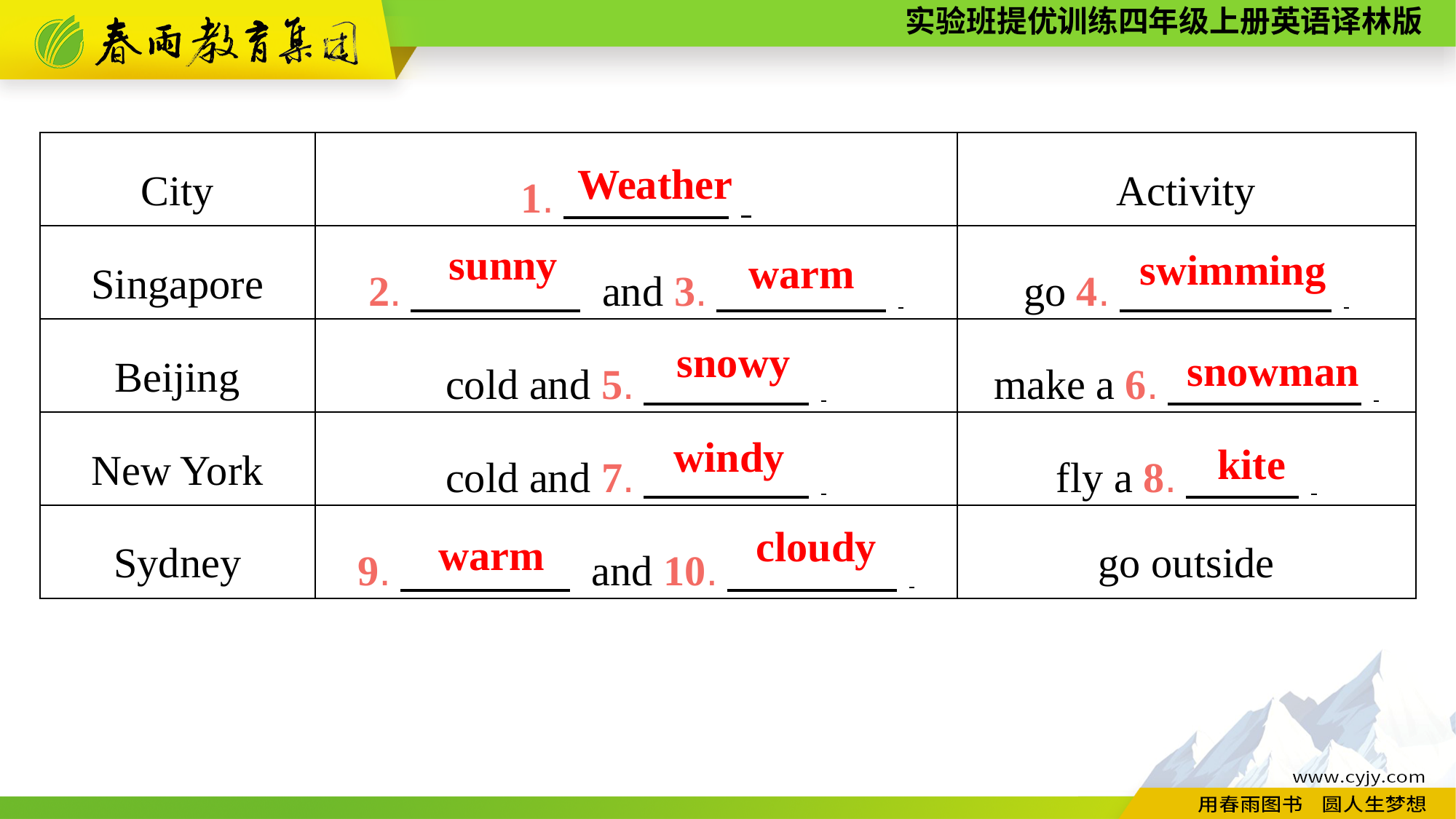

| City | 1.　 　　. | Activity |
| --- | --- | --- |
| Singapore | 2.　　　　 and 3.　　　　. | go 4.　　 　. |
| Beijing | cold and 5.　　　 . | make a 6.　 　 　. |
| New York | cold and 7.　　 　. | fly a 8.　 　. |
| Sydney | 9.　　　　 and 10.　　　　. | go outside |
Weather
sunny
swimming
warm
snowy
snowman
windy
kite
cloudy
warm